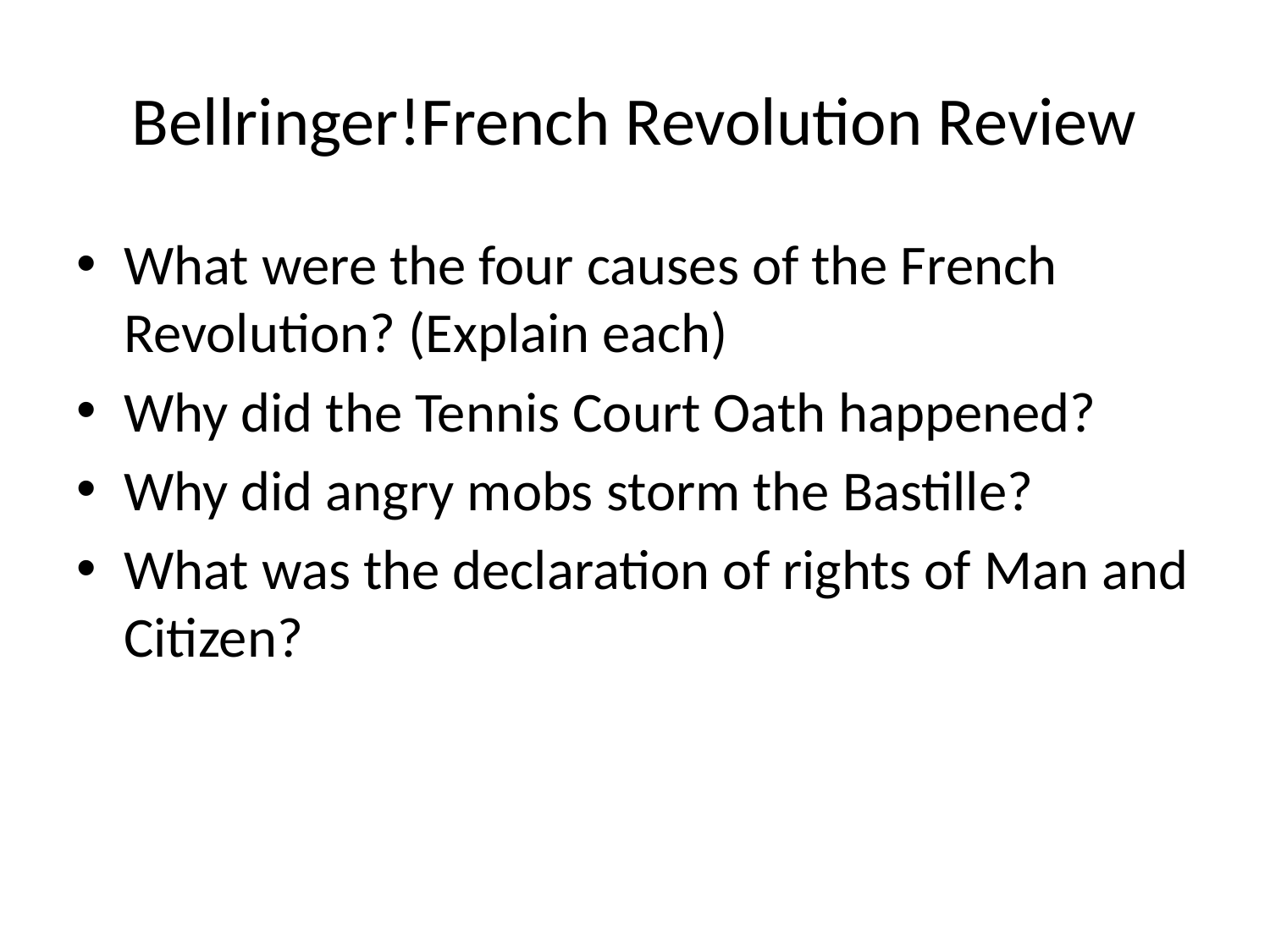

# Bellringer!French Revolution Review
What were the four causes of the French Revolution? (Explain each)
Why did the Tennis Court Oath happened?
Why did angry mobs storm the Bastille?
What was the declaration of rights of Man and Citizen?